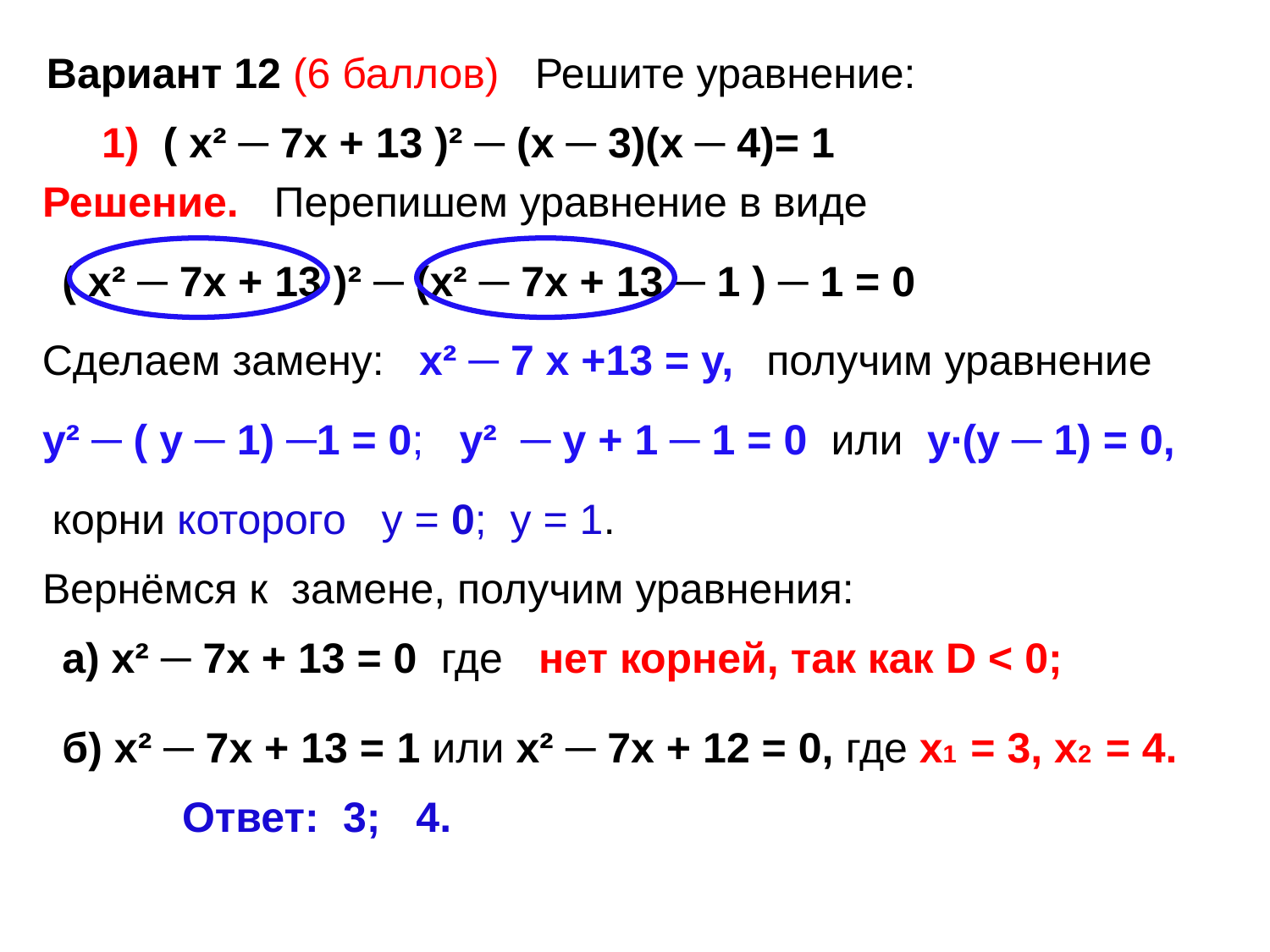

Вариант 12 (6 баллов)   Решите уравнение:
1)  ( х² ─ 7х + 13 )² ─ (х ─ 3)(х ─ 4)= 1
Решение.   Перепишем уравнение в виде

( х² ─ 7х + 13 )² ─ (х² ─ 7х + 13 ─ 1 ) ─ 1 = 0
Сделаем замену:
х² ─ 7 х +13 = у,
получим уравнение
у² ─ ( у ─ 1) ─1 = 0;   у²  ─ у + 1 ─ 1 = 0  или  у∙(у ─ 1) = 0,
корни которого   у = 0;  у = 1.
Вернёмся к  замене, получим уравнения:
а) х² ─ 7х + 13 = 0  где   нет корней, так как D < 0;
б) х² ─ 7х + 13 = 1 или х² ─ 7х + 12 = 0, где х1  = 3, х2  = 4.
Ответ:  3;   4.